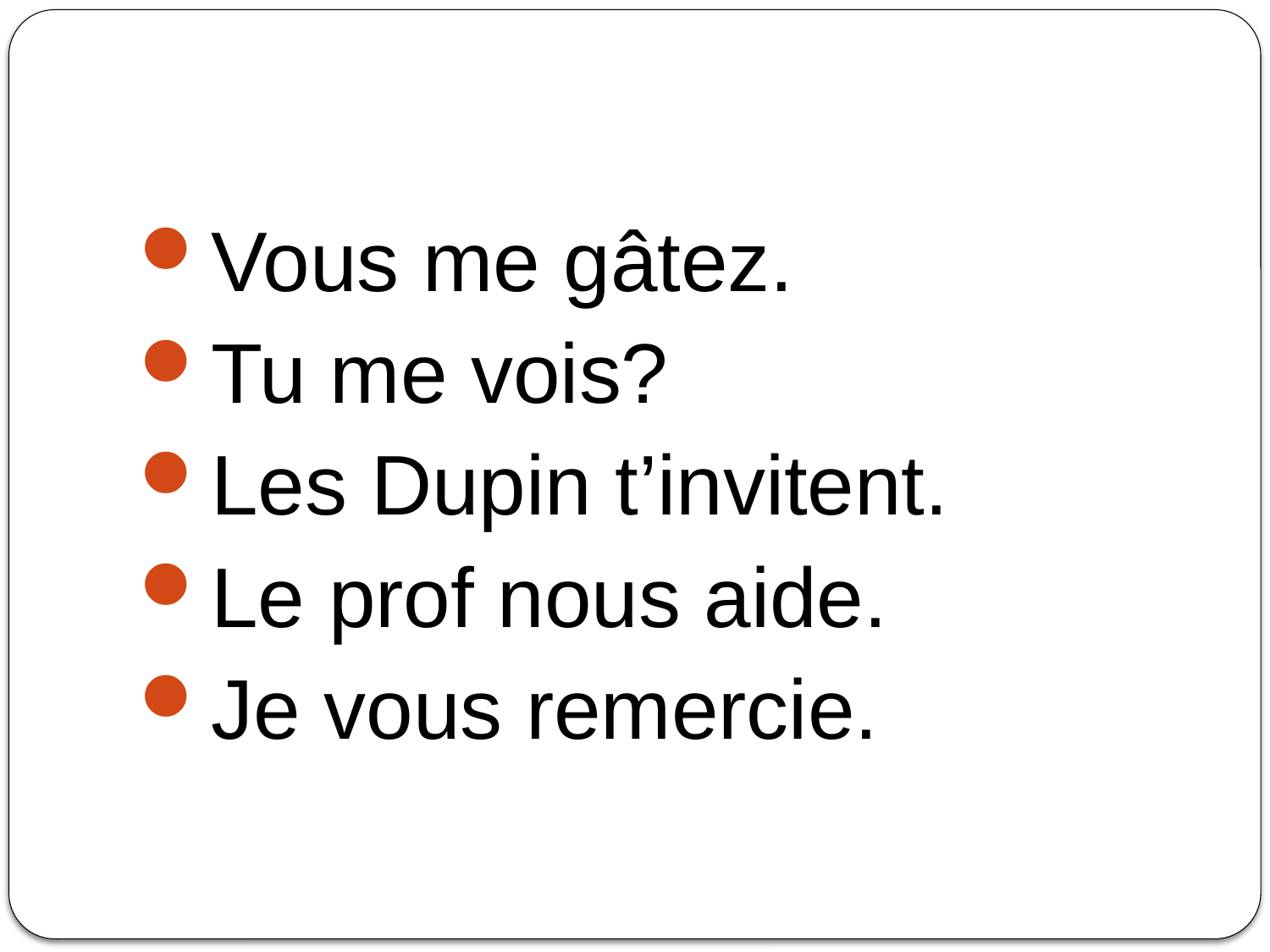

#
Vous me gâtez.
Tu me vois?
Les Dupin t’invitent.
Le prof nous aide.
Je vous remercie.